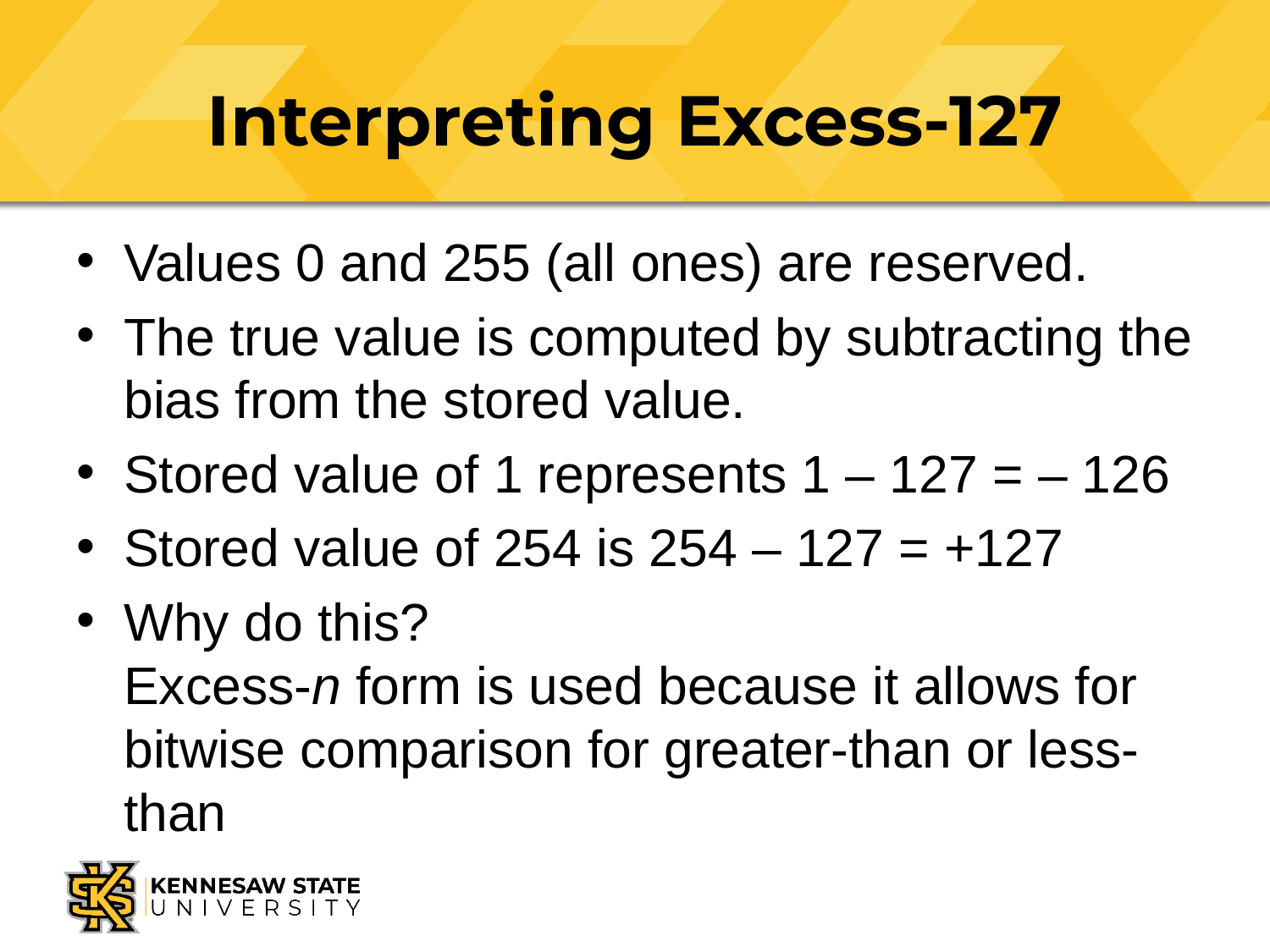

# Interpreting Excess-127
Values 0 and 255 (all ones) are reserved.
The true value is computed by subtracting the bias from the stored value.
Stored value of 1 represents 1 – 127 = – 126
Stored value of 254 is 254 – 127 = +127
Why do this?
Excess-n form is used because it allows for bitwise comparison for greater-than or less-than